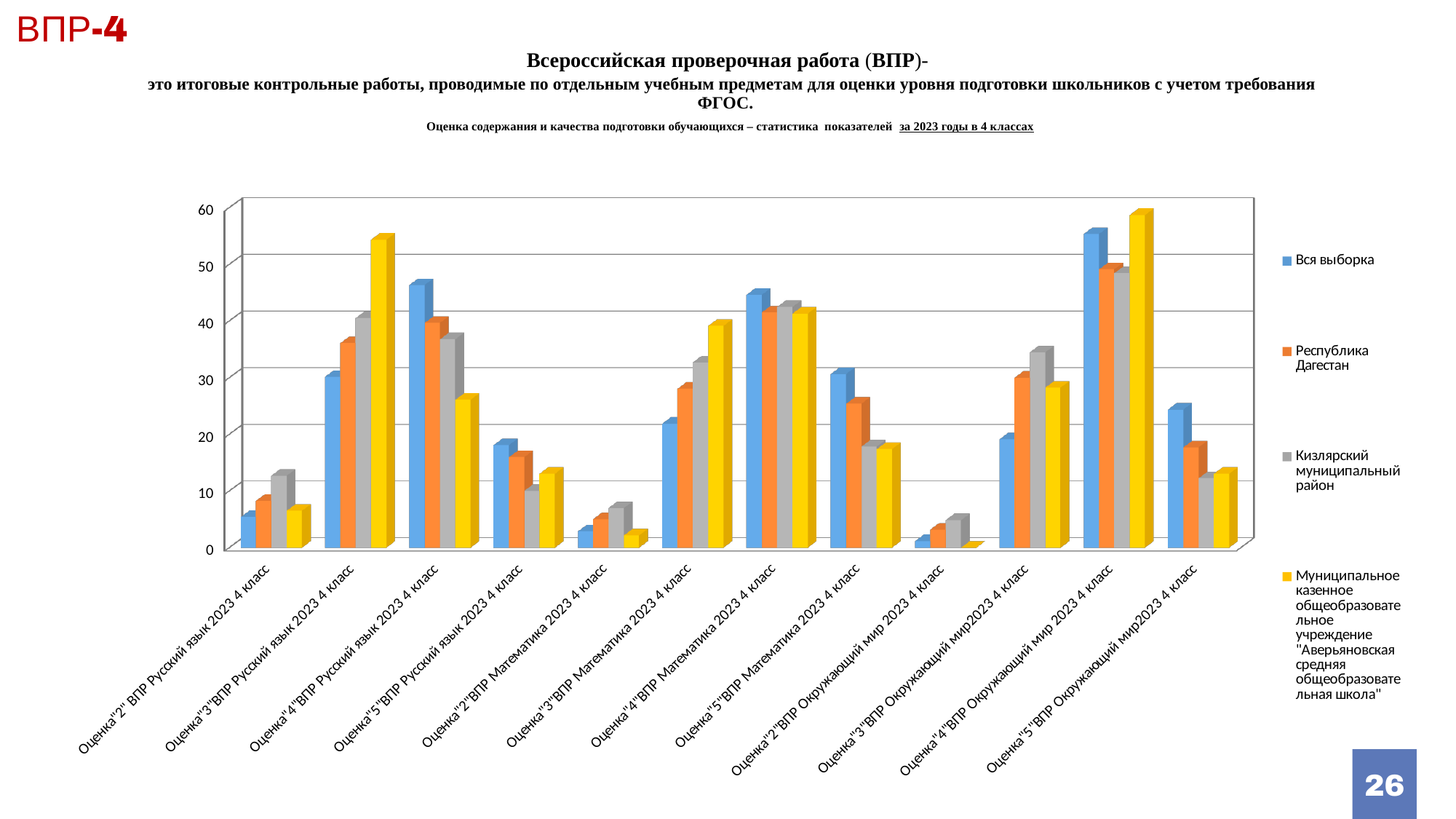

ВПР-4
# Всероссийская проверочная работа (ВПР)- это итоговые контрольные работы, проводимые по отдельным учебным предметам для оценки уровня подготовки школьников с учетом требования ФГОС.  Оценка содержания и качества подготовки обучающихся – статистика  показателей  за 2023 годы в 4 классах

[unsupported chart]

26